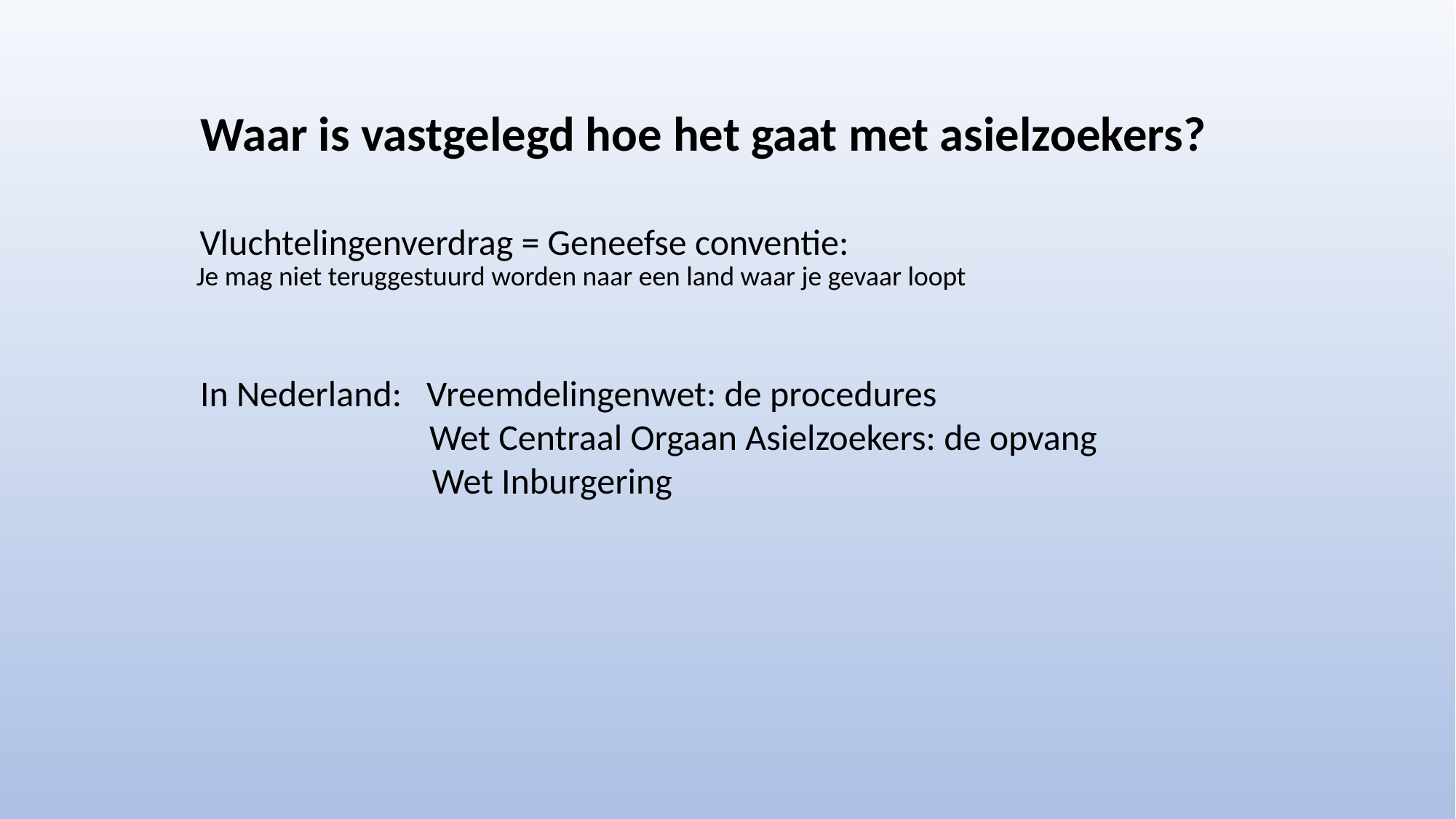

Waar is vastgelegd hoe het gaat met asielzoekers?
Vluchtelingenverdrag = Geneefse conventie:
Je mag niet teruggestuurd worden naar een land waar je gevaar loopt
In Nederland:   Vreemdelingenwet: de procedures
                            Wet Centraal Orgaan Asielzoekers: de opvang
	               Wet Inburgering